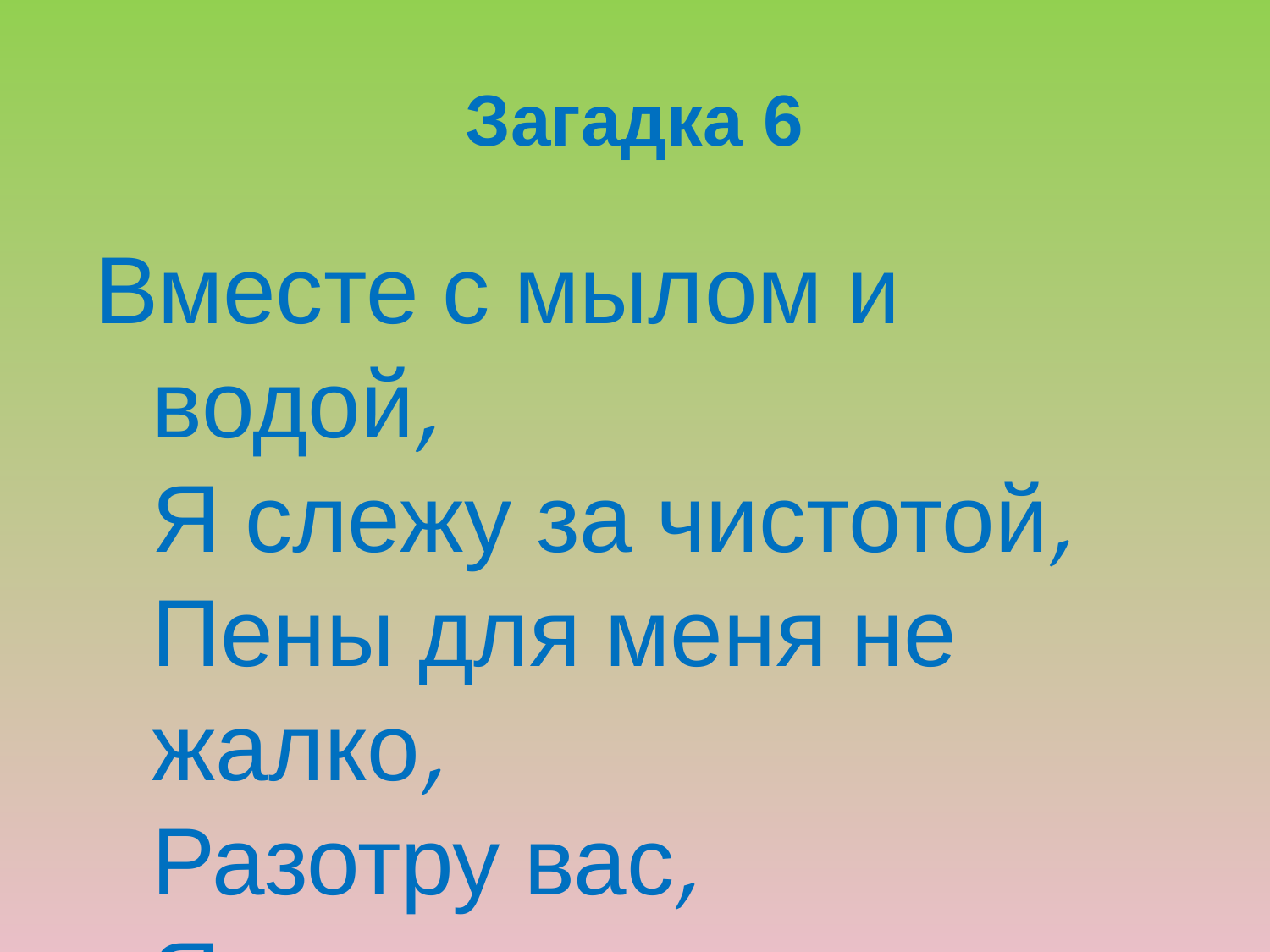

# Загадка 6
Вместе с мылом и водой,
Я слежу за чистотой,
Пены для меня не жалко,
Разотру вас,
Я - …